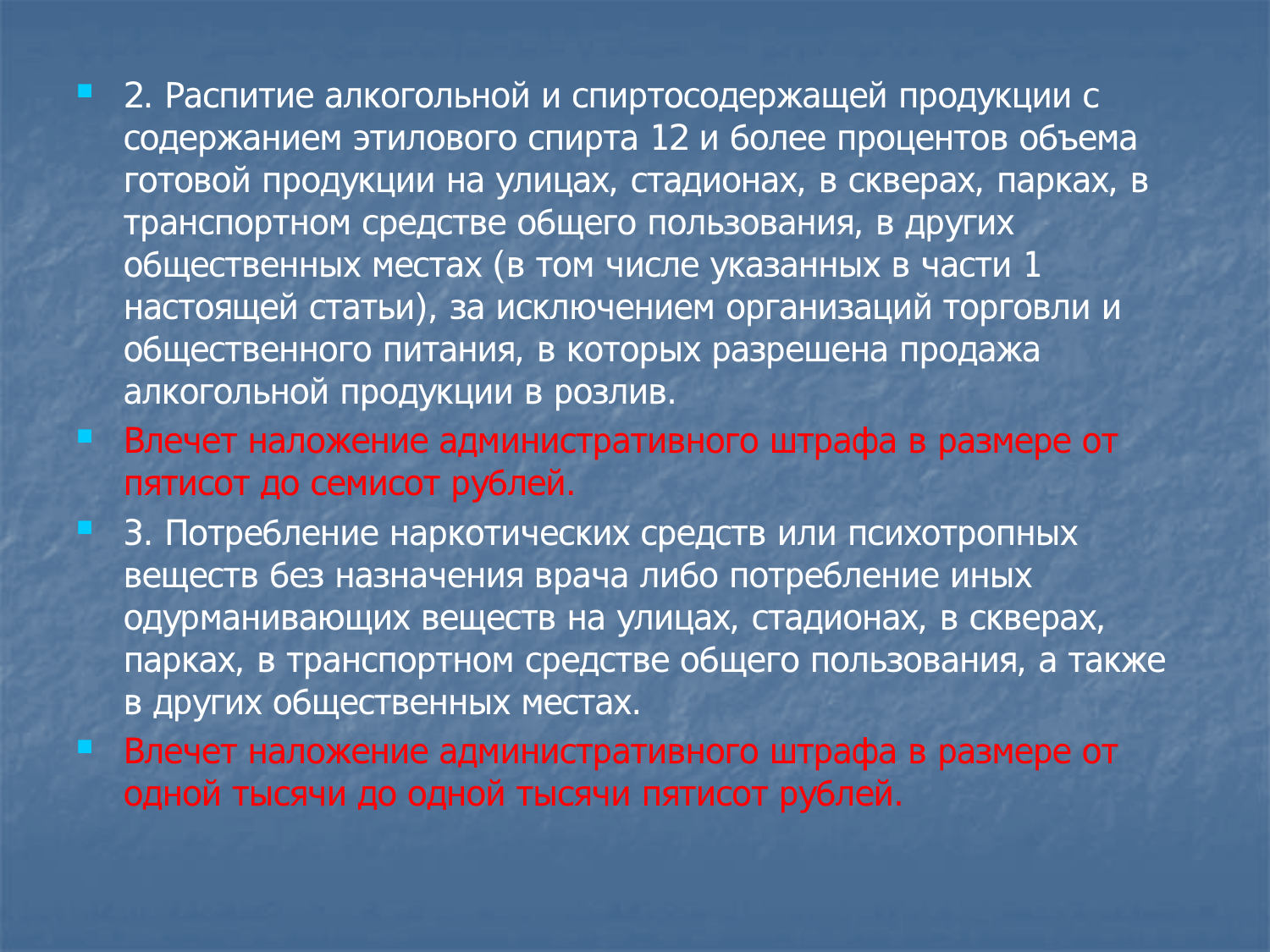

2. Распитие алкогольной и спиртосодержащей продукции с содержанием этилового спирта 12 и более процентов объема готовой продукции на улицах, стадионах, в скверах, парках, в транспортном средстве общего пользования, в других общественных местах (в том числе указанных в части 1 настоящей статьи), за исключением организаций торговли и общественного питания, в которых разрешена продажа алкогольной продукции в розлив.
Влечет наложение административного штрафа в размере от пятисот до семисот рублей.
3. Потребление наркотических средств или психотропных веществ без назначения врача либо потребление иных одурманивающих веществ на улицах, стадионах, в скверах, парках, в транспортном средстве общего пользования, а также в других общественных местах.
Влечет наложение административного штрафа в размере от одной тысячи до одной тысячи пятисот рублей.